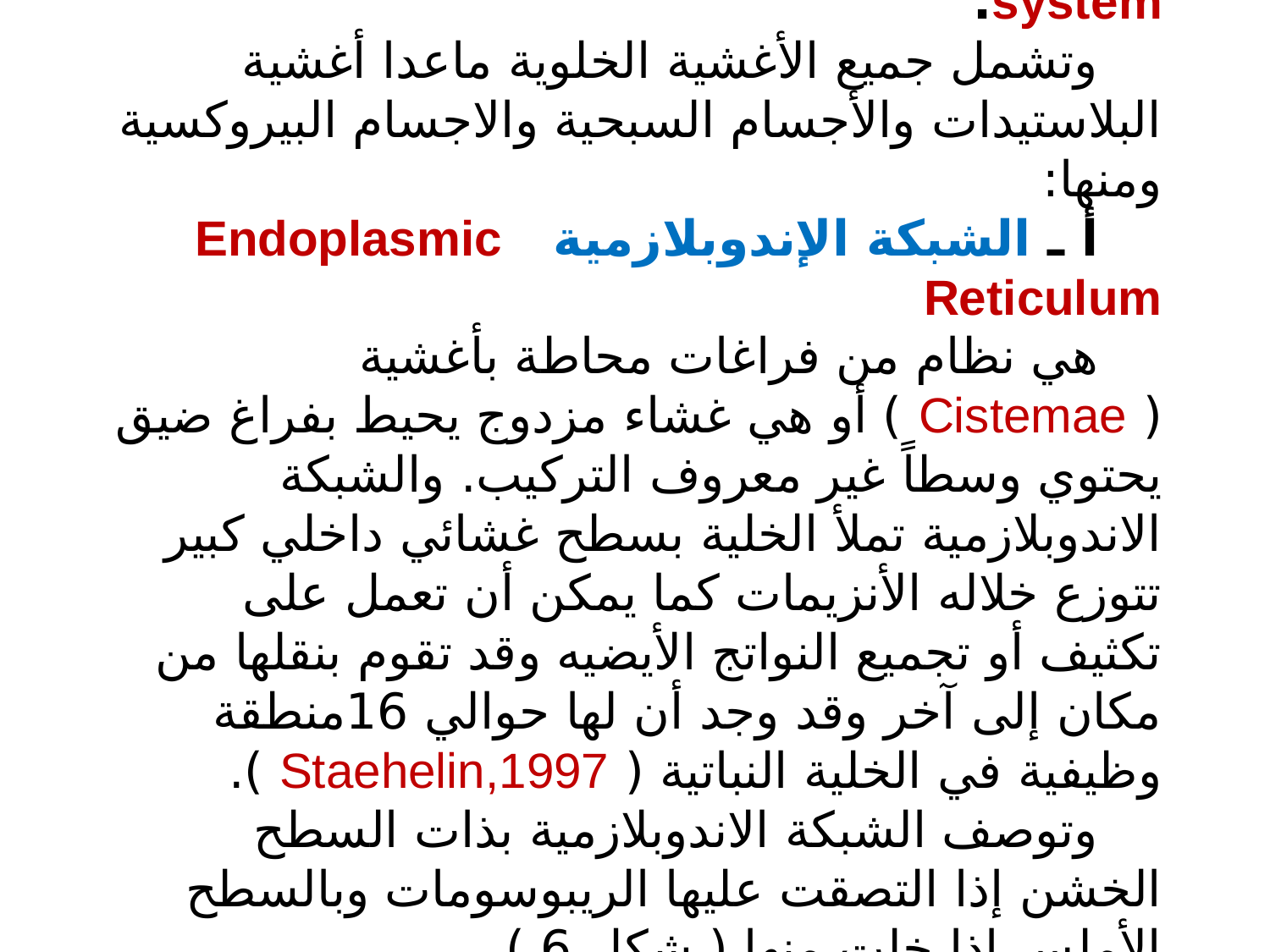

المكونات الأساسية للنظم الغشائية الموجودة في السيتوبلازم Endomembrane system.
وتشمل جميع الأغشية الخلوية ماعدا أغشية البلاستيدات والأجسام السبحية والاجسام البيروكسية ومنها:
أ ـ الشبكة الإندوبلازمية   Endoplasmic Reticulum
هي نظام من فراغات محاطة بأغشية ( Cistemae ) أو هي غشاء مزدوج يحيط بفراغ ضيق يحتوي وسطاً غير معروف التركيب. والشبكة الاندوبلازمية تملأ الخلية بسطح غشائي داخلي كبير تتوزع خلاله الأنزيمات كما يمكن أن تعمل على تكثيف أو تجميع النواتج الأيضيه وقد تقوم بنقلها من مكان إلى آخر وقد وجد أن لها حوالي 16منطقة وظيفية في الخلية النباتية ( Staehelin,1997 ).
وتوصف الشبكة الاندوبلازمية بذات السطح الخشن إذا التصقت عليها الريبوسومات وبالسطح الأملس إذا خلت منها ( شكل 6 ).